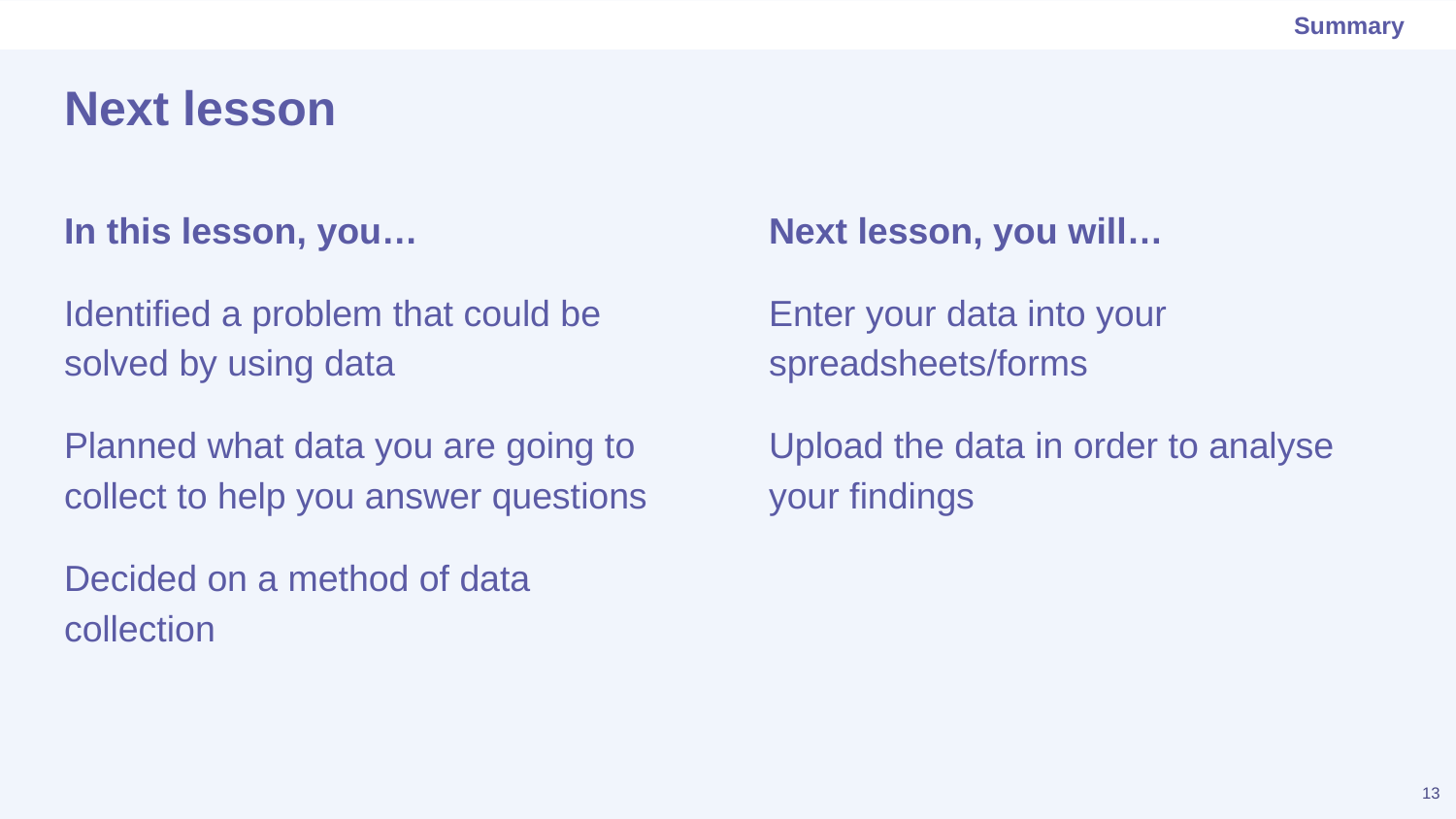

Summary
# Next lesson
Next lesson, you will…
Enter your data into your spreadsheets/forms
Upload the data in order to analyse your findings

In this lesson, you…
Identified a problem that could be solved by using data
Planned what data you are going to collect to help you answer questions
Decided on a method of data collection

13